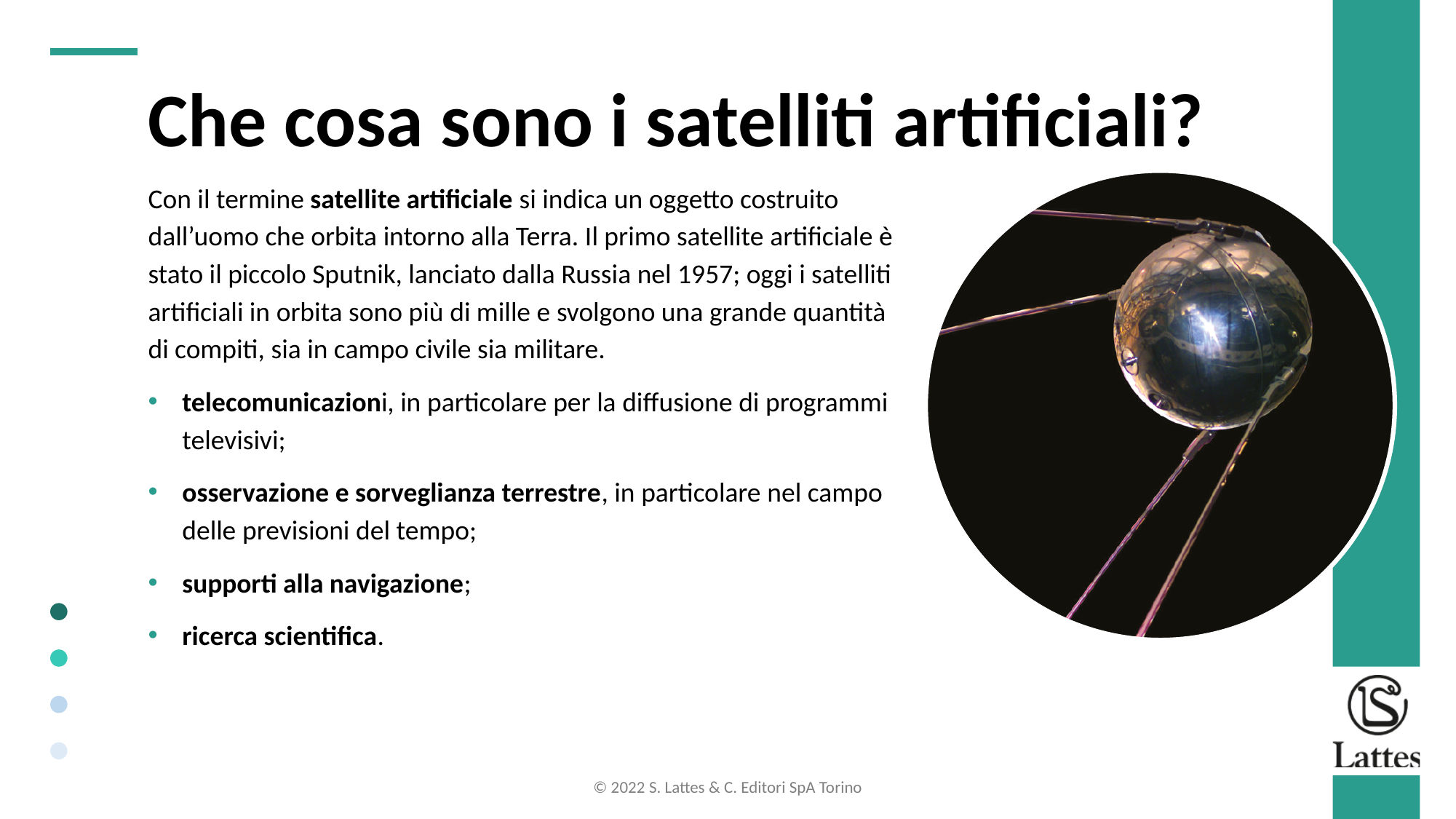

Che cosa sono i satelliti artificiali?
Con il termine satellite artificiale si indica un oggetto costruito dall’uomo che orbita intorno alla Terra. Il primo satellite artificiale è stato il piccolo Sputnik, lanciato dalla Russia nel 1957; oggi i satelliti artificiali in orbita sono più di mille e svolgono una grande quantità di compiti, sia in campo civile sia militare.
telecomunicazioni, in particolare per la diffusione di programmi televisivi;
osservazione e sorveglianza terrestre, in particolare nel campo delle previsioni del tempo;
supporti alla navigazione;
ricerca scientifica.